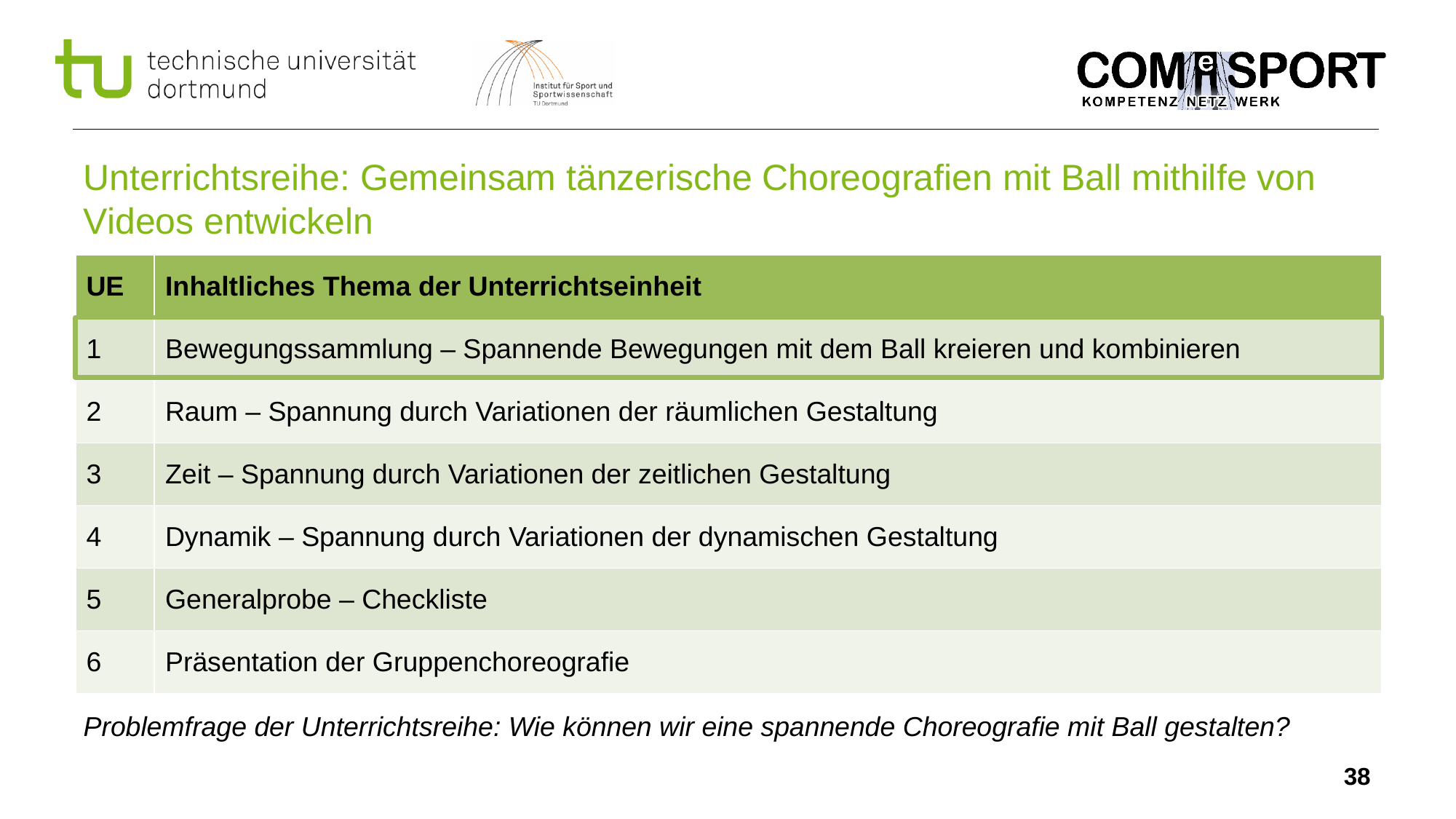

# Unterrichtsreihe: Gemeinsam tänzerische Choreografien mit Ball mithilfe von Videos entwickeln
| UE | Inhaltliches Thema der Unterrichtseinheit |
| --- | --- |
| 1 | Bewegungssammlung – Spannende Bewegungen mit dem Ball kreieren und kombinieren |
| 2 | Raum – Spannung durch Variationen der räumlichen Gestaltung |
| 3 | Zeit – Spannung durch Variationen der zeitlichen Gestaltung |
| 4 | Dynamik – Spannung durch Variationen der dynamischen Gestaltung |
| 5 | Generalprobe – Checkliste |
| 6 | Präsentation der Gruppenchoreografie |

Problemfrage der Unterrichtsreihe: Wie können wir eine spannende Choreografie mit Ball gestalten?
38